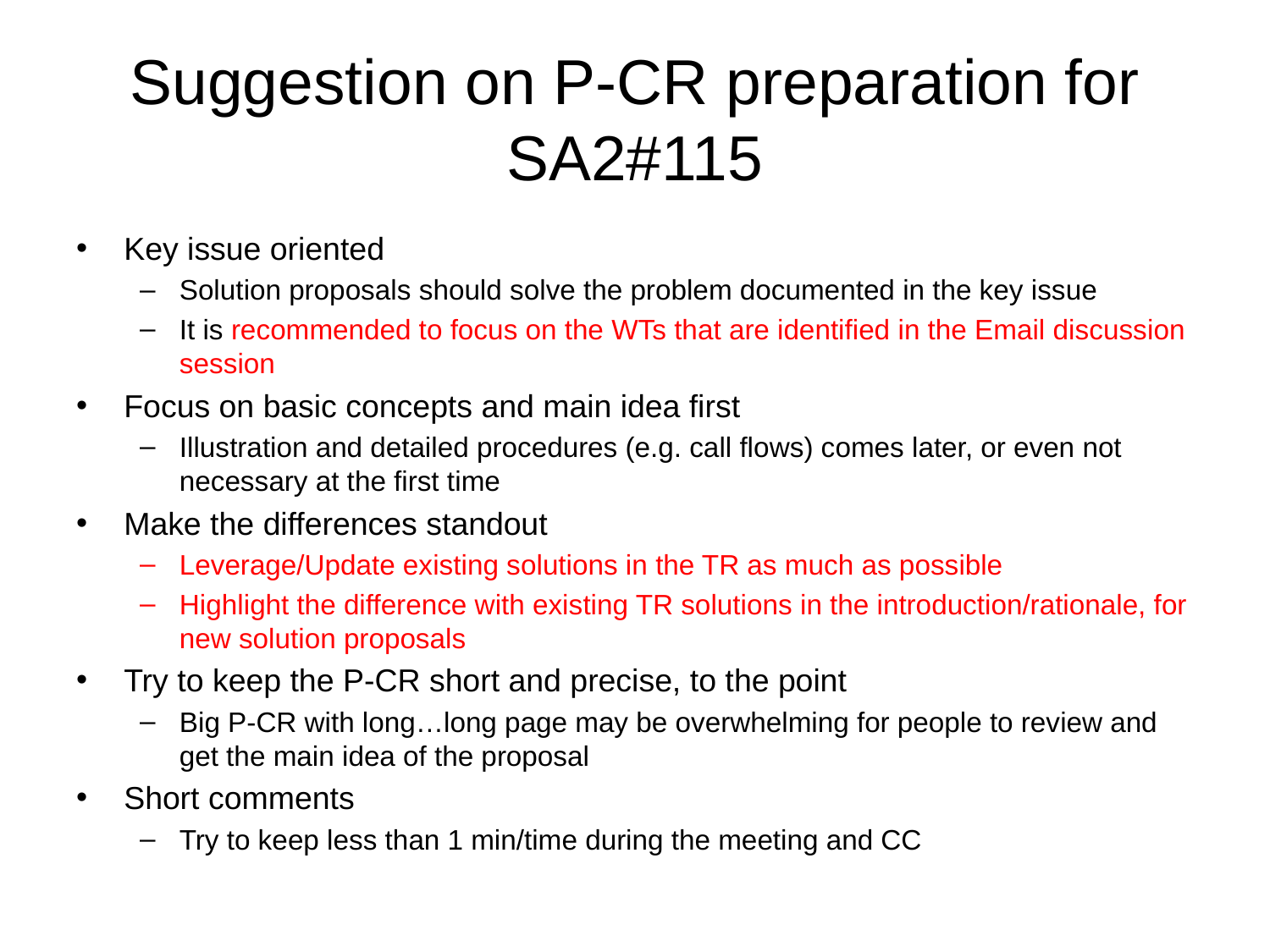

# Suggestion on P-CR preparation for SA2#115
Key issue oriented
Solution proposals should solve the problem documented in the key issue
It is recommended to focus on the WTs that are identified in the Email discussion session
Focus on basic concepts and main idea first
Illustration and detailed procedures (e.g. call flows) comes later, or even not necessary at the first time
Make the differences standout
Leverage/Update existing solutions in the TR as much as possible
Highlight the difference with existing TR solutions in the introduction/rationale, for new solution proposals
Try to keep the P-CR short and precise, to the point
Big P-CR with long…long page may be overwhelming for people to review and get the main idea of the proposal
Short comments
Try to keep less than 1 min/time during the meeting and CC